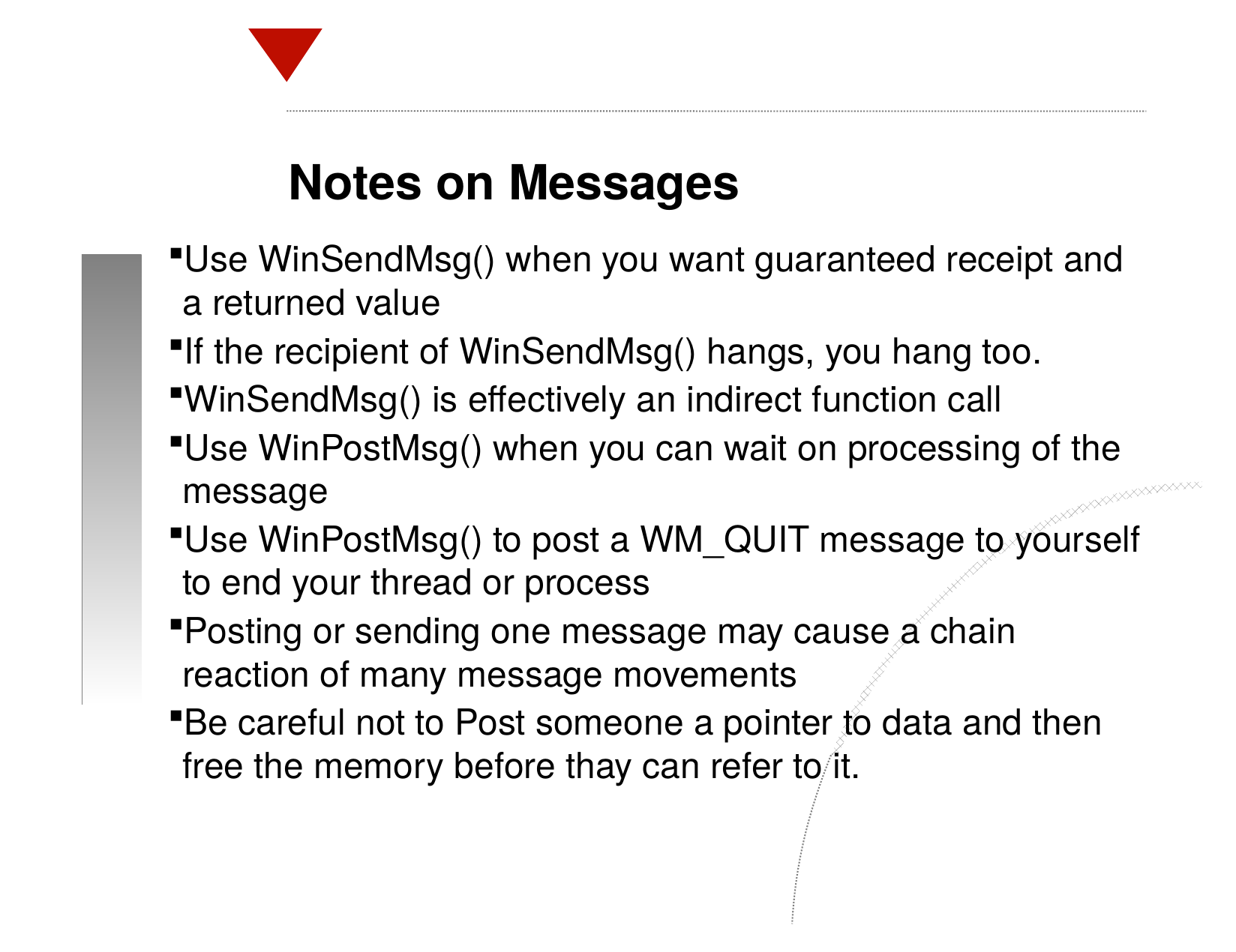

Notes on Messages
Use WinSendMsg() when you want guaranteed receipt and a returned value
If the recipient of WinSendMsg() hangs, you hang too.
WinSendMsg() is effectively an indirect function call
Use WinPostMsg() when you can wait on processing of the message
Use WinPostMsg() to post a WM_QUIT message to yourself to end your thread or process
Posting or sending one message may cause a chain reaction of many message movements
Be careful not to Post someone a pointer to data and then free the memory before thay can refer to it.